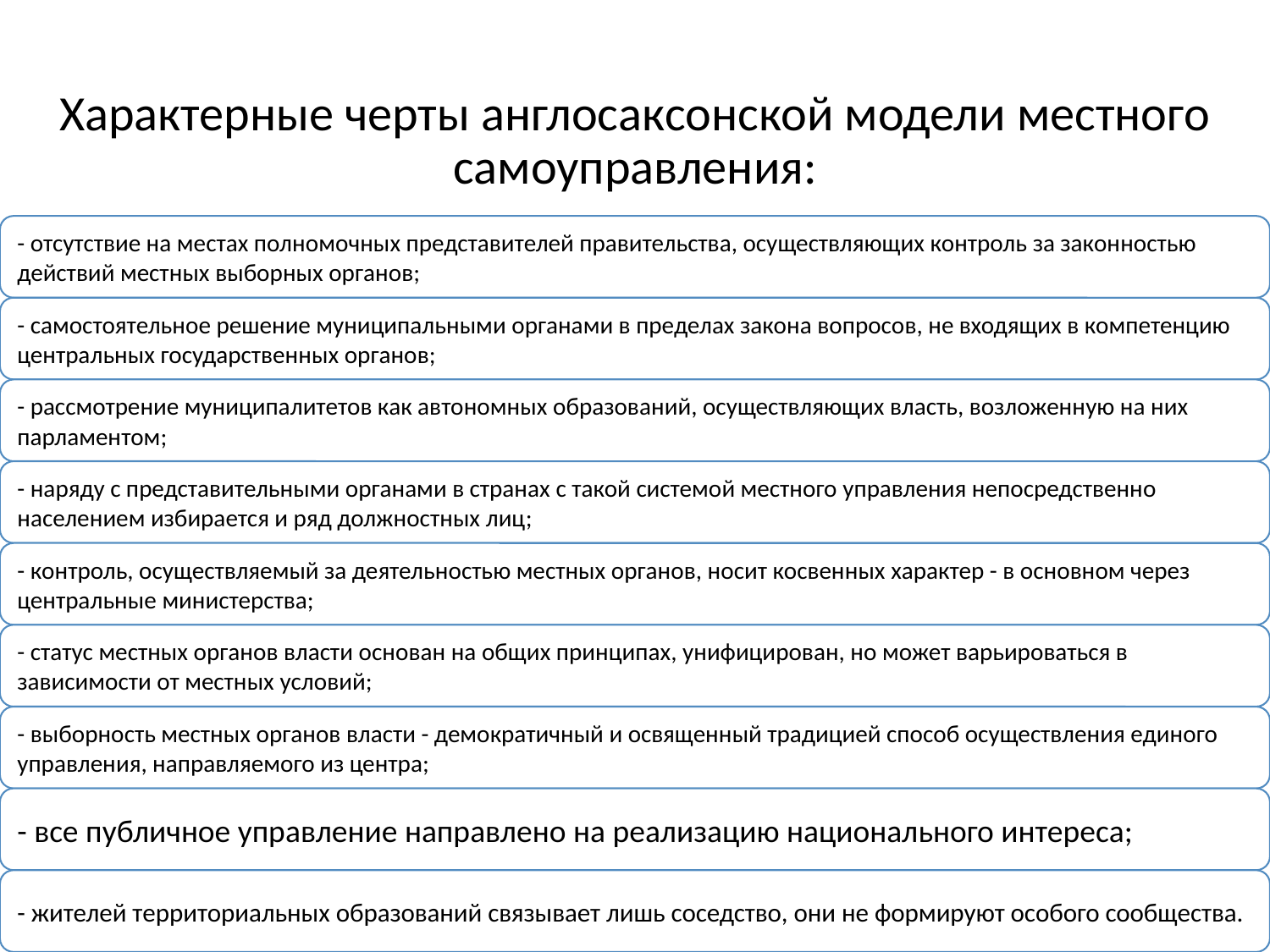

# Характерные черты англосаксонской модели местного самоуправления:

- отсутствие на местах полномочных представителей правительства, осуществляющих контроль за законностью действий местных выборных органов;
- самостоятельное решение муниципальными органами в пределах закона вопросов, не входящих в компетенцию центральных государственных органов;
- рассмотрение муниципалитетов как автономных образований, осуществляющих власть, возложенную на них парламентом;
- наряду с представительными органами в странах с такой системой местного управления непосредственно населением избирается и ряд должностных лиц;
- контроль, осуществляемый за деятельностью местных органов, носит косвенных характер - в основном через центральные министерства;
- статус местных органов власти основан на общих принципах, унифицирован, но может варьироваться в зависимости от местных условий;
- выборность местных органов власти - демократичный и освященный традицией способ осуществления единого управления, направляемого из центра;
- все публичное управление направлено на реализацию национального интереса;
- жителей территориальных образований связывает лишь соседство, они не формируют особого сообщества.